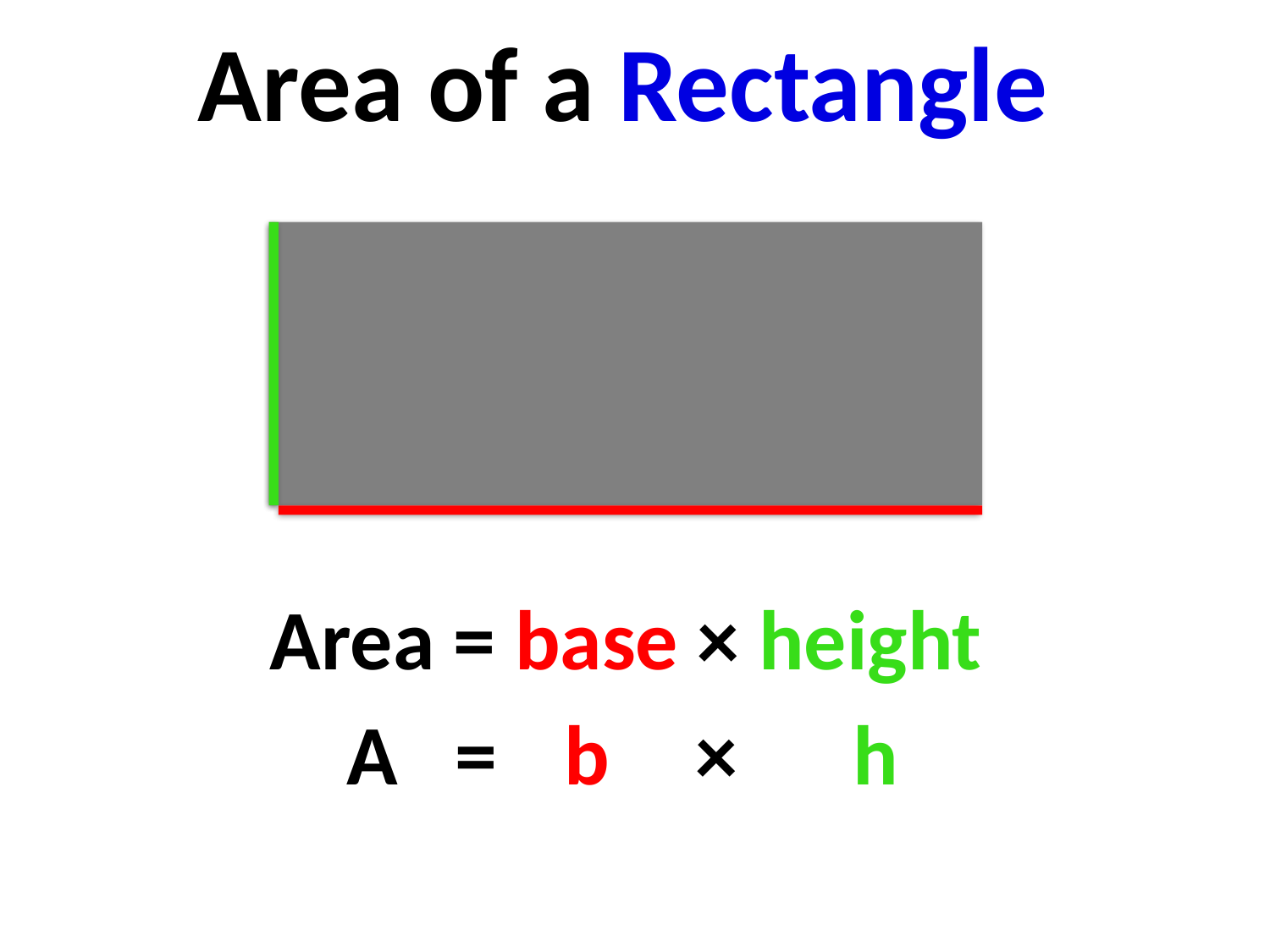

# Area of a Rectangle

Area = base × height
A
=
b
  ×
h